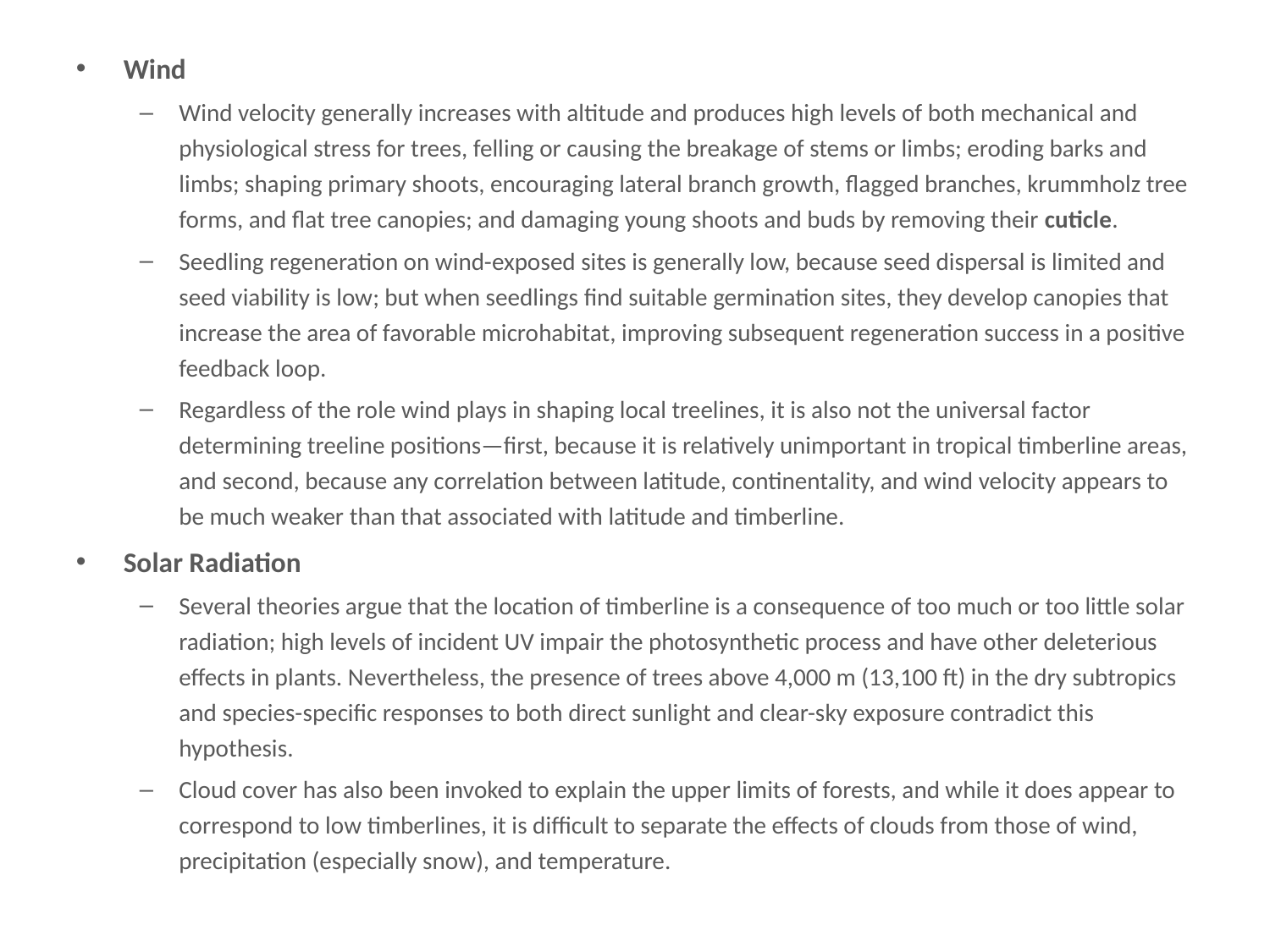

# Wind
Wind
Wind velocity generally increases with altitude and produces high levels of both mechanical and physiological stress for trees, felling or causing the breakage of stems or limbs; eroding barks and limbs; shaping primary shoots, encouraging lateral branch growth, flagged branches, krummholz tree forms, and flat tree canopies; and damaging young shoots and buds by removing their cuticle.
Seedling regeneration on wind-exposed sites is generally low, because seed dispersal is limited and seed viability is low; but when seedlings find suitable germination sites, they develop canopies that increase the area of favorable microhabitat, improving subsequent regeneration success in a positive feedback loop.
Regardless of the role wind plays in shaping local treelines, it is also not the universal factor determining treeline positions—first, because it is relatively unimportant in tropical timberline areas, and second, because any correlation between latitude, continentality, and wind velocity appears to be much weaker than that associated with latitude and timberline.
Solar Radiation
Several theories argue that the location of timberline is a consequence of too much or too little solar radiation; high levels of incident UV impair the photosynthetic process and have other deleterious effects in plants. Nevertheless, the presence of trees above 4,000 m (13,100 ft) in the dry subtropics and species-specific responses to both direct sunlight and clear-sky exposure contradict this hypothesis.
Cloud cover has also been invoked to explain the upper limits of forests, and while it does appear to correspond to low timberlines, it is difficult to separate the effects of clouds from those of wind, precipitation (especially snow), and temperature.